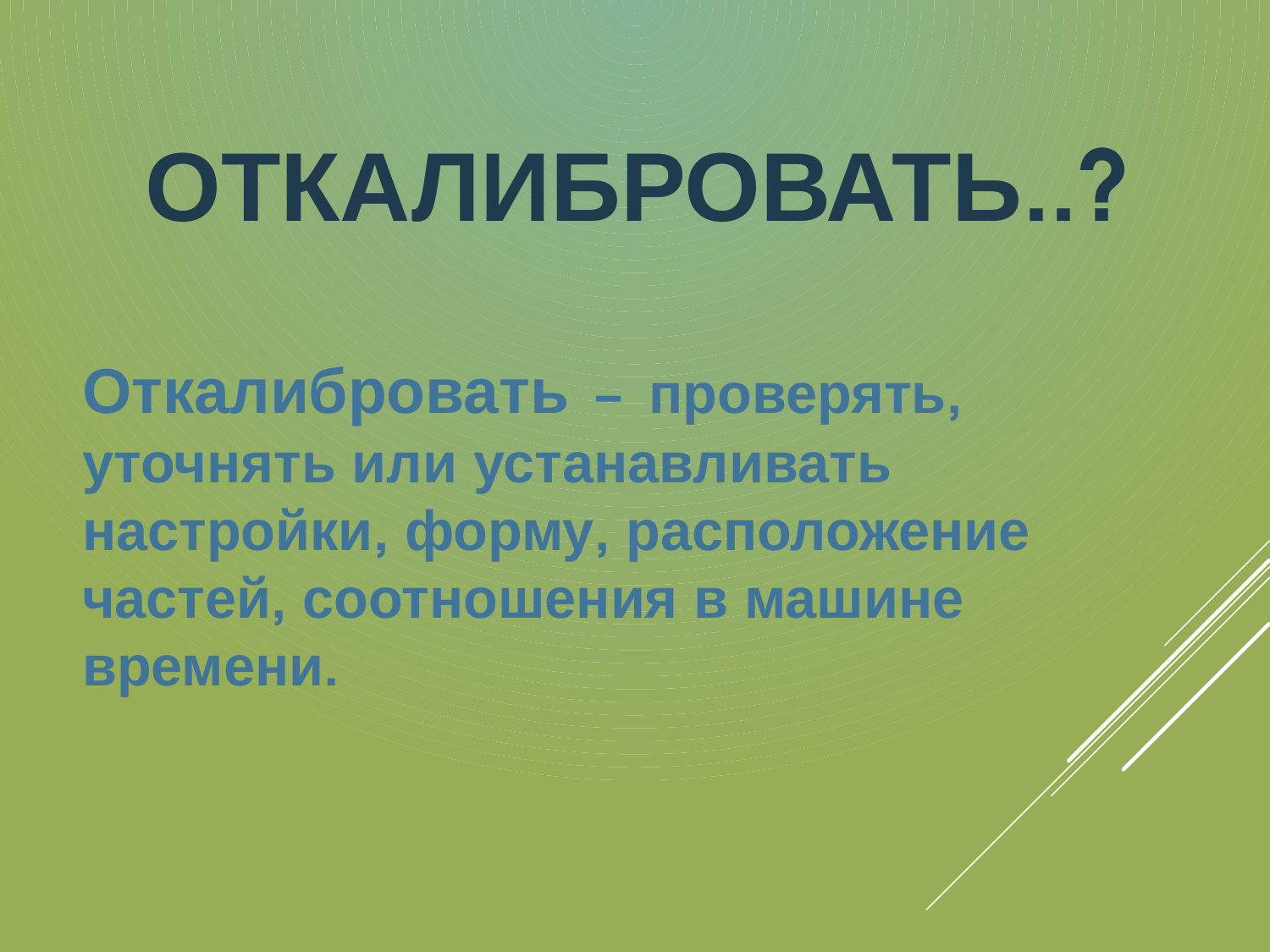

# Откалибровать..?
Откалибровать  –  проверять, уточнять или устанавливать  настройки, форму, расположение частей, соотношения в машине времени.